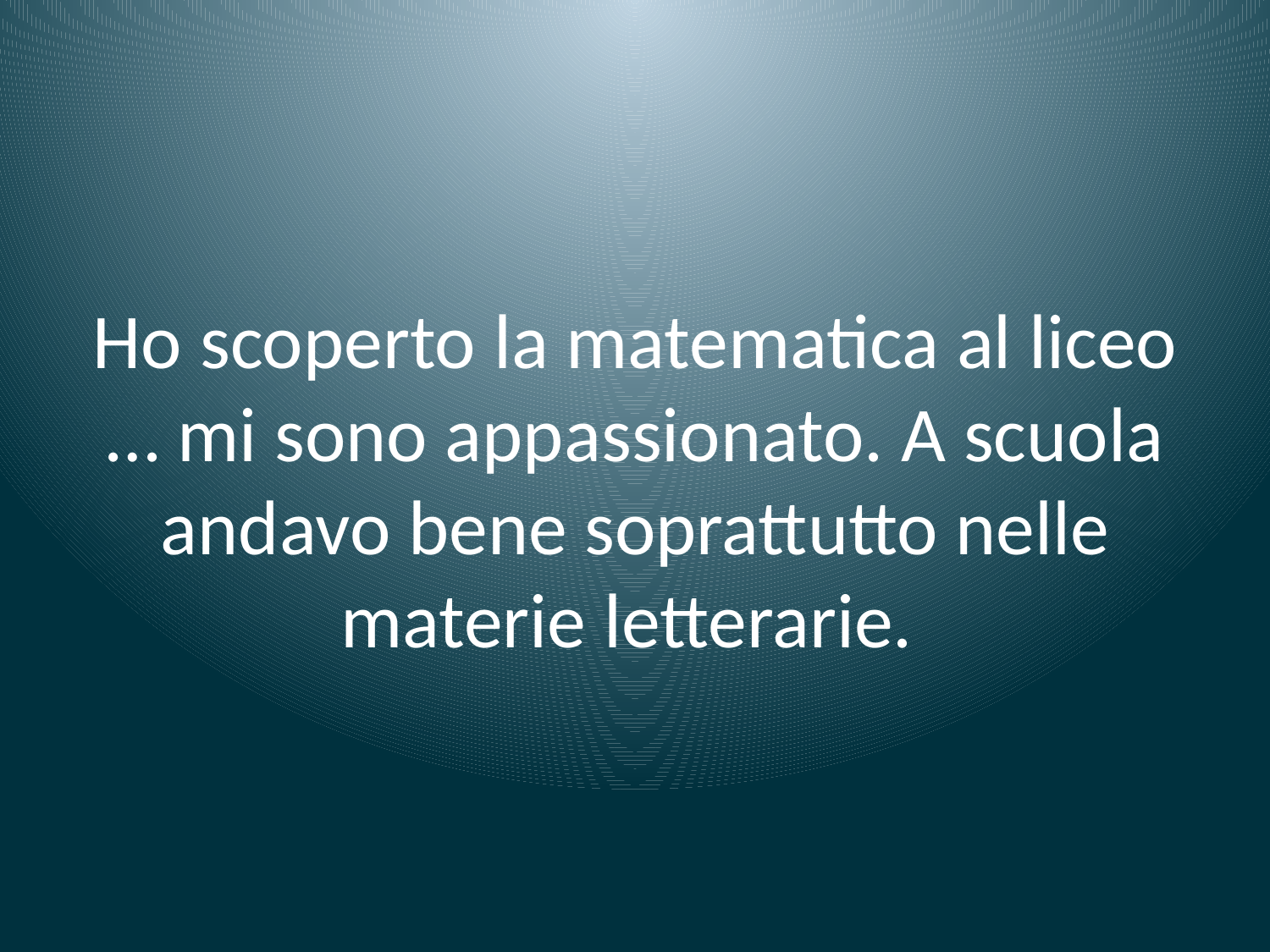

# Ho scoperto la matematica al liceo … mi sono appassionato. A scuola andavo bene soprattutto nelle materie letterarie.